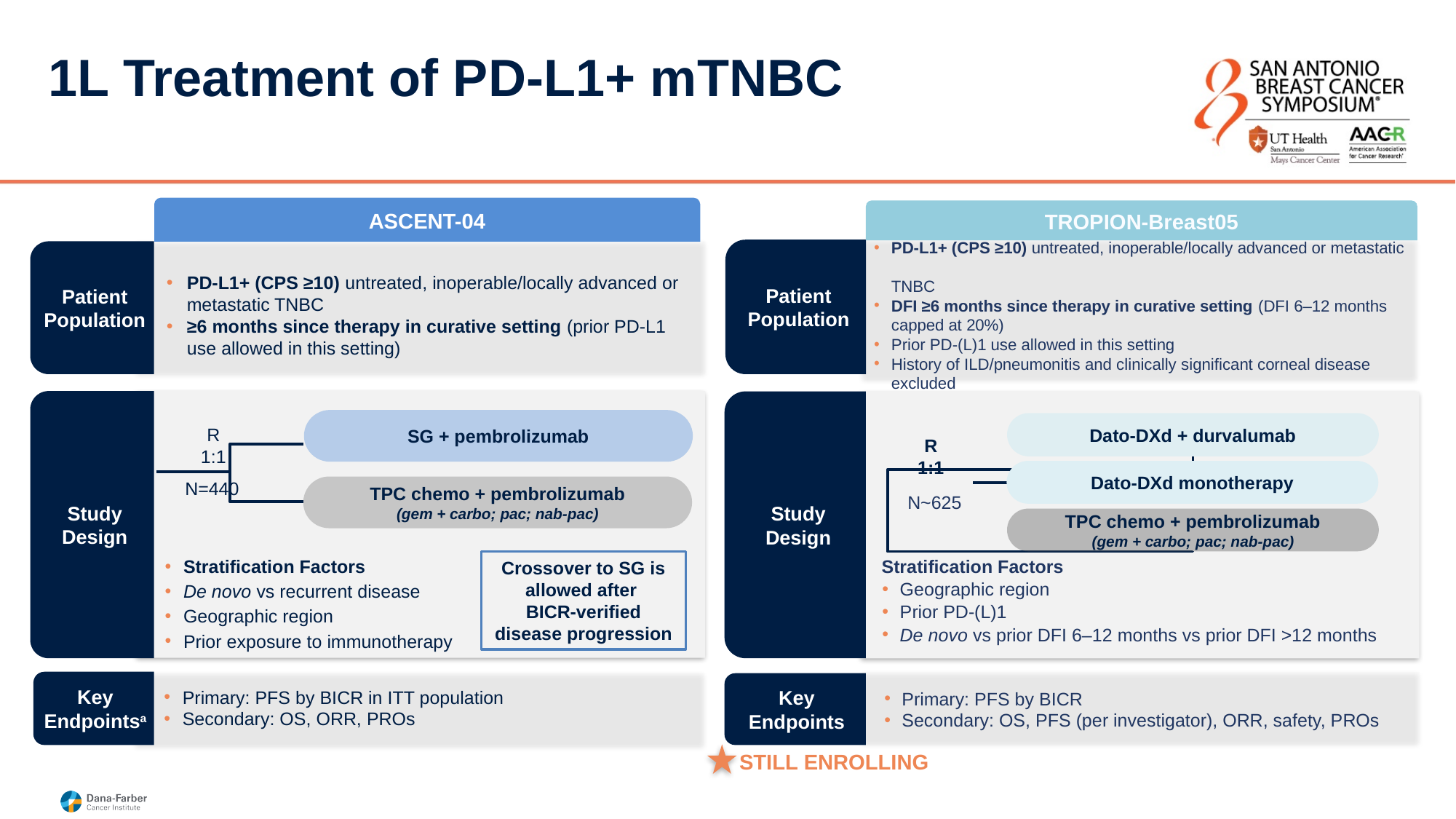

# 1L Treatment of PD-L1+ mTNBC
ASCENT-04
TROPION-Breast05
Patient Population

Patient Population
PD-L1+ (CPS ≥10) untreated, inoperable/locally advanced or metastatic
TNBC
DFI ≥6 months since therapy in curative setting (DFI 6–12 months capped at 20%)
Prior PD-(L)1 use allowed in this setting
History of ILD/pneumonitis and clinically significant corneal disease
excluded
PD-L1+ (CPS ≥10) untreated, inoperable/locally advanced or metastatic TNBC
≥6 months since therapy in curative setting (prior PD-L1 use allowed in this setting)

SG + pembrolizumab
Dato-DXd + durvalumab
R
1:1
R
1:1
Study Design
Dato-DXd monotherapy
Study Design
N=440
TPC chemo + pembrolizumab
(gem + carbo; pac; nab-pac)
N~625
TPC chemo + pembrolizumab
(gem + carbo; pac; nab-pac)
Stratification Factors
Geographic region
Prior PD-(L)1
De novo vs prior DFI 6–12 months vs prior DFI >12 months
Stratification Factors
De novo vs recurrent disease
Geographic region
Prior exposure to immunotherapy
Crossover to SG is allowed after
BICR-verified disease progression
Key Endpoints
Key Endpointsa

Primary: PFS by BICR in ITT population
Secondary: OS, ORR, PROs

Primary: PFS by BICR
Secondary: OS, PFS (per investigator), ORR, safety, PROs
STILL ENROLLING